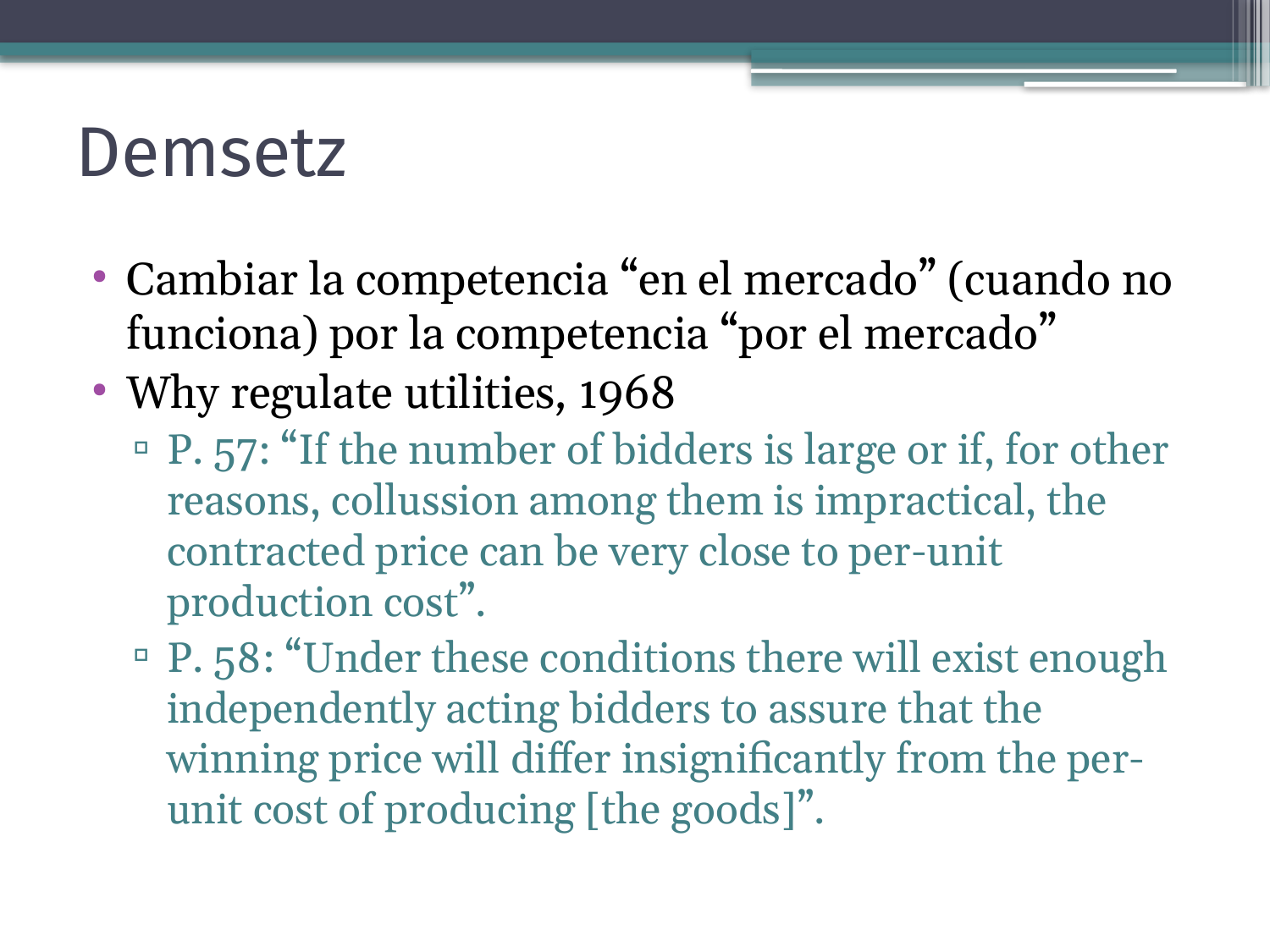

# Demsetz
Cambiar la competencia “en el mercado” (cuando no funciona) por la competencia “por el mercado”
Why regulate utilities, 1968
P. 57: “If the number of bidders is large or if, for other reasons, collussion among them is impractical, the contracted price can be very close to per-unit production cost”.
P. 58: “Under these conditions there will exist enough independently acting bidders to assure that the winning price will differ insignificantly from the per-unit cost of producing [the goods]”.